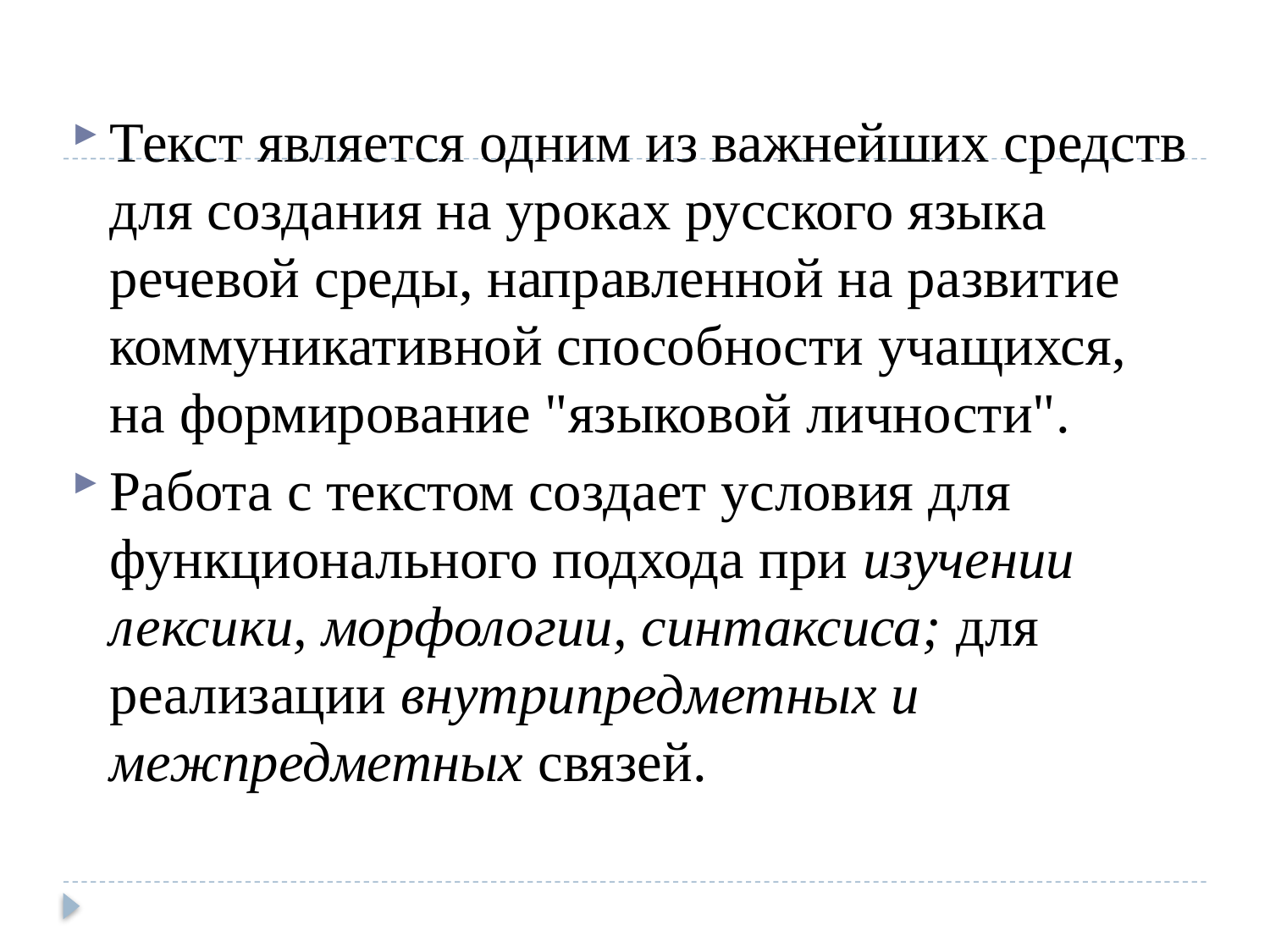

Текст является одним из важнейших средств для создания на уроках русского языка речевой среды, направленной на развитие коммуникативной способности учащихся, на формирование "языковой личности".
Работа с текстом создает условия для функционального подхода при изучении лексики, морфологии, синтаксиса; для   реализации внутрипредметных и межпредметных связей.